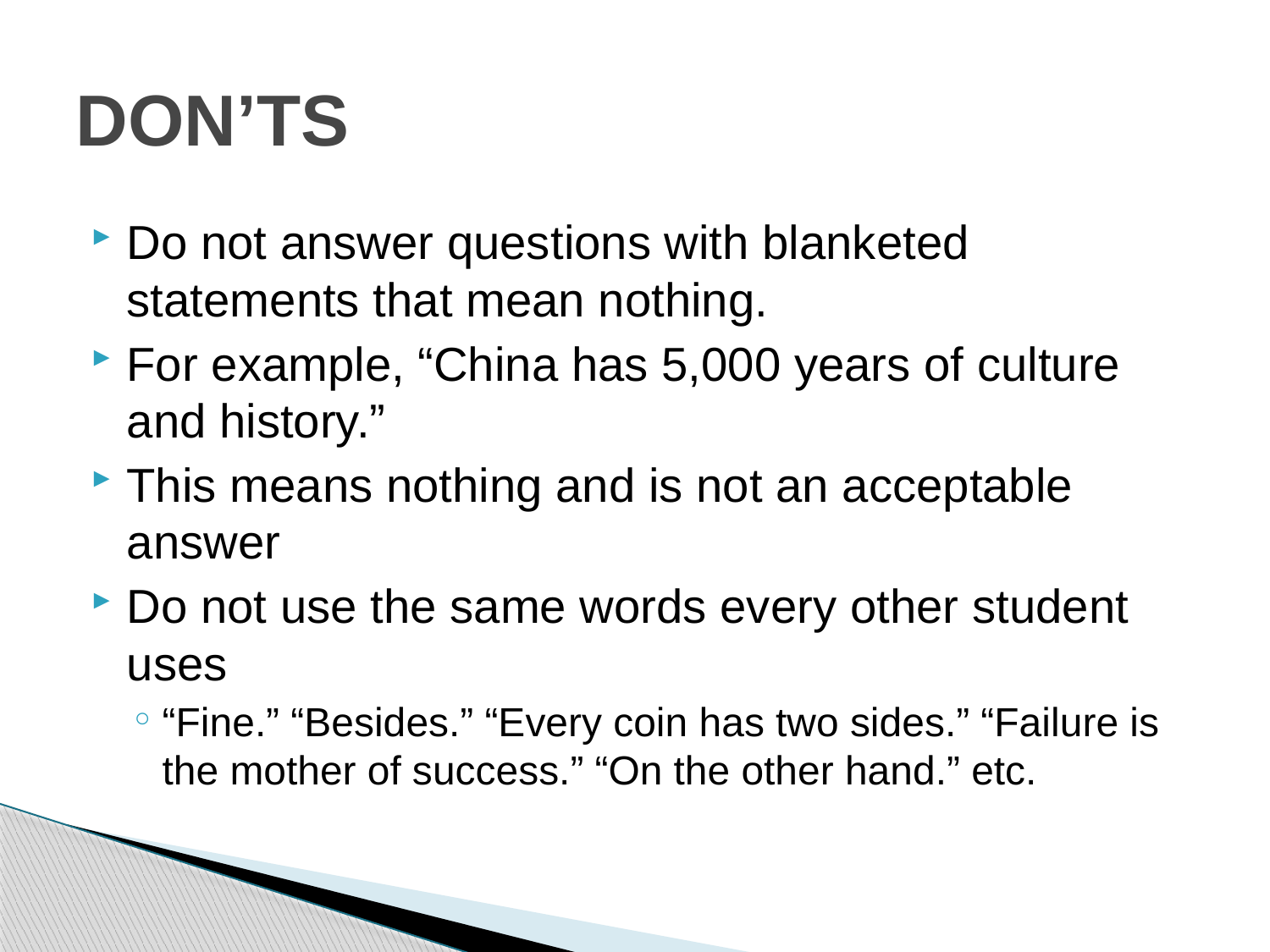

# DON’TS
Do not answer questions with blanketed statements that mean nothing.
For example, “China has 5,000 years of culture and history.”
This means nothing and is not an acceptable answer
Do not use the same words every other student uses
“Fine.” “Besides.” “Every coin has two sides.” “Failure is the mother of success.” “On the other hand.” etc.